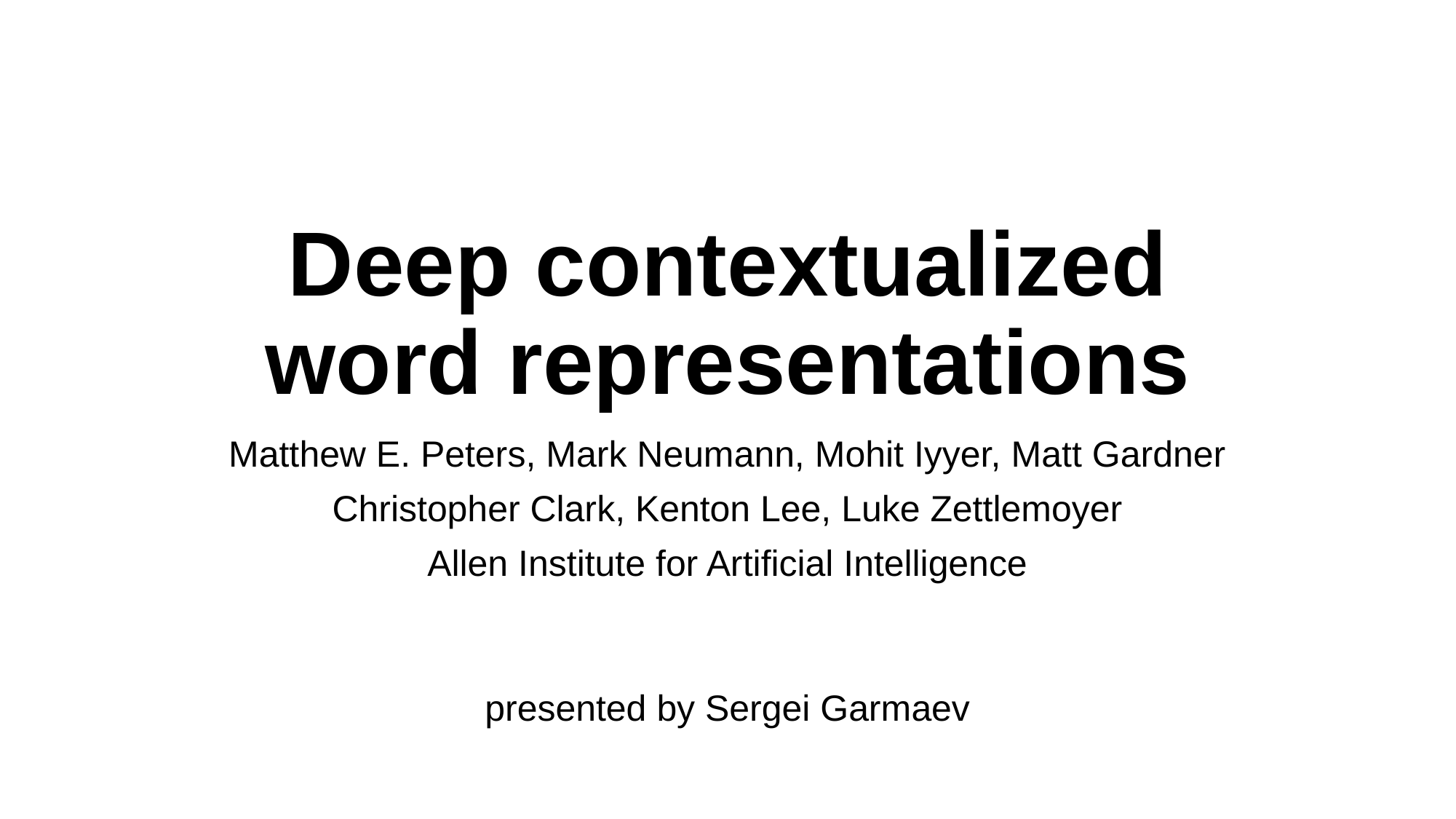

# Deep contextualized word representations
Matthew E. Peters, Mark Neumann, Mohit Iyyer, Matt Gardner
Christopher Clark, Kenton Lee, Luke Zettlemoyer
Allen Institute for Artificial Intelligence
presented by Sergei Garmaev